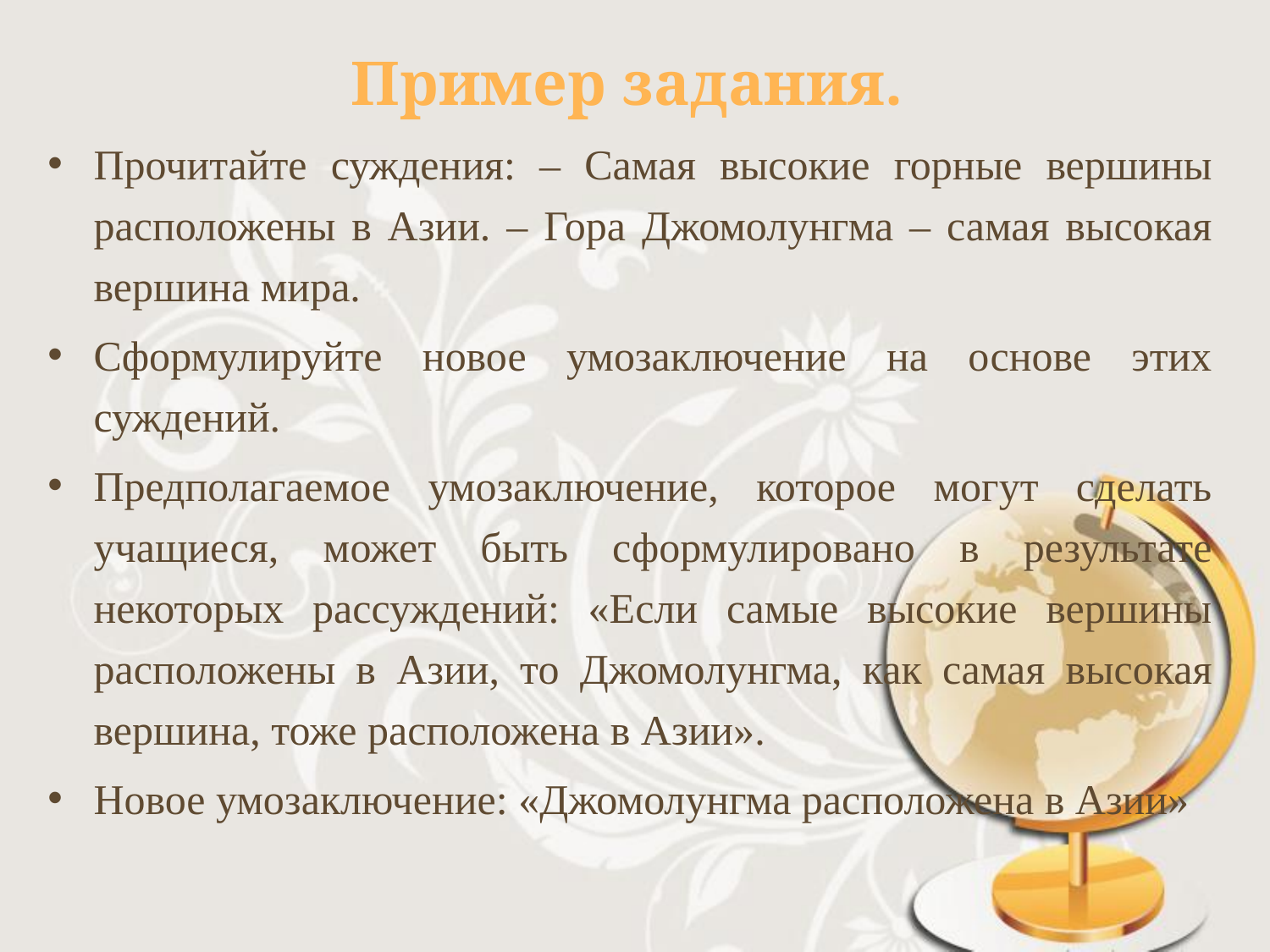

# Пример задания.
Прочитайте суждения: – Самая высокие горные вершины расположены в Азии. – Гора Джомолунгма – самая высокая вершина мира.
Сформулируйте новое умозаключение на основе этих суждений.
Предполагаемое умозаключение, которое могут сделать учащиеся, может быть сформулировано в результате некоторых рассуждений: «Если самые высокие вершины расположены в Азии, то Джомолунгма, как самая высокая вершина, тоже расположена в Азии».
Новое умозаключение: «Джомолунгма расположена в Азии»